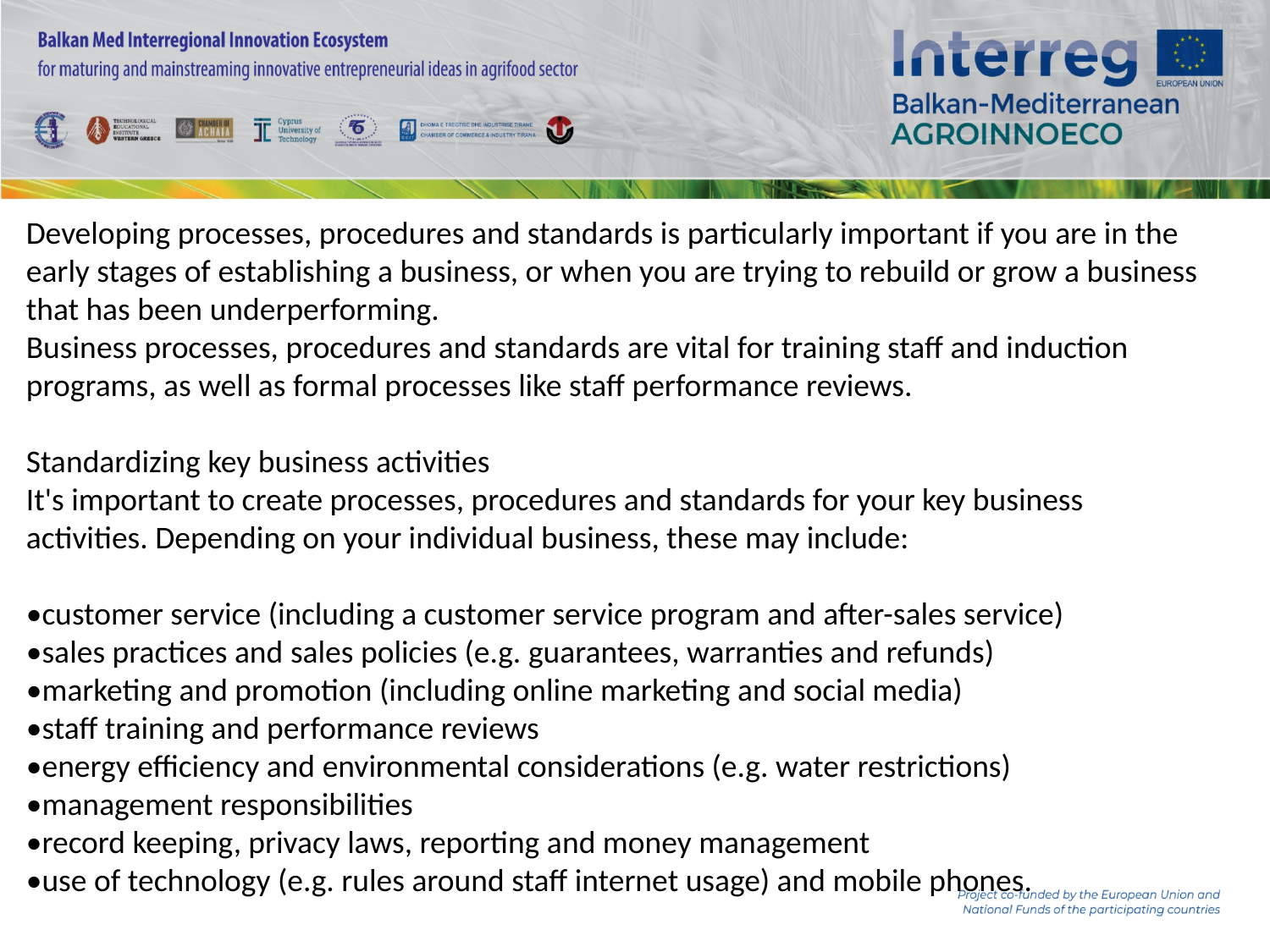

Developing processes, procedures and standards is particularly important if you are in the early stages of establishing a business, or when you are trying to rebuild or grow a business that has been underperforming.
Business processes, procedures and standards are vital for training staff and induction programs, as well as formal processes like staff performance reviews.

Standardizing key business activities
It's important to create processes, procedures and standards for your key business activities. Depending on your individual business, these may include:

•customer service (including a customer service program and after-sales service)
•sales practices and sales policies (e.g. guarantees, warranties and refunds)
•marketing and promotion (including online marketing and social media)
•staff training and performance reviews
•energy efficiency and environmental considerations (e.g. water restrictions)
•management responsibilities
•record keeping, privacy laws, reporting and money management
•use of technology (e.g. rules around staff internet usage) and mobile phones.